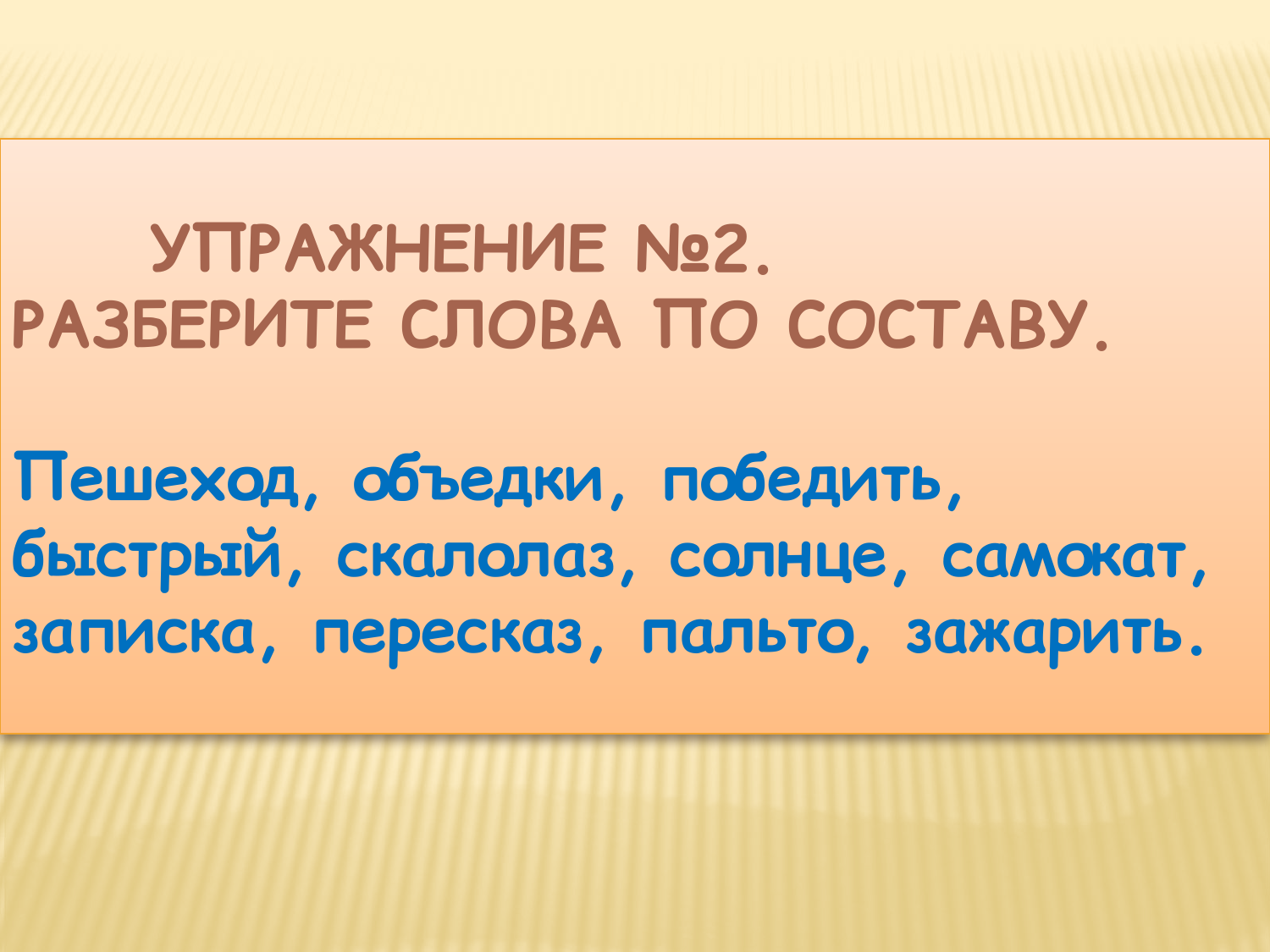

# Упражнение №2. Разберите слова по составу. Пешеход, объедки, победить,  быстрый, скалолаз, солнце, самокат, записка, пересказ, пальто, зажарить.